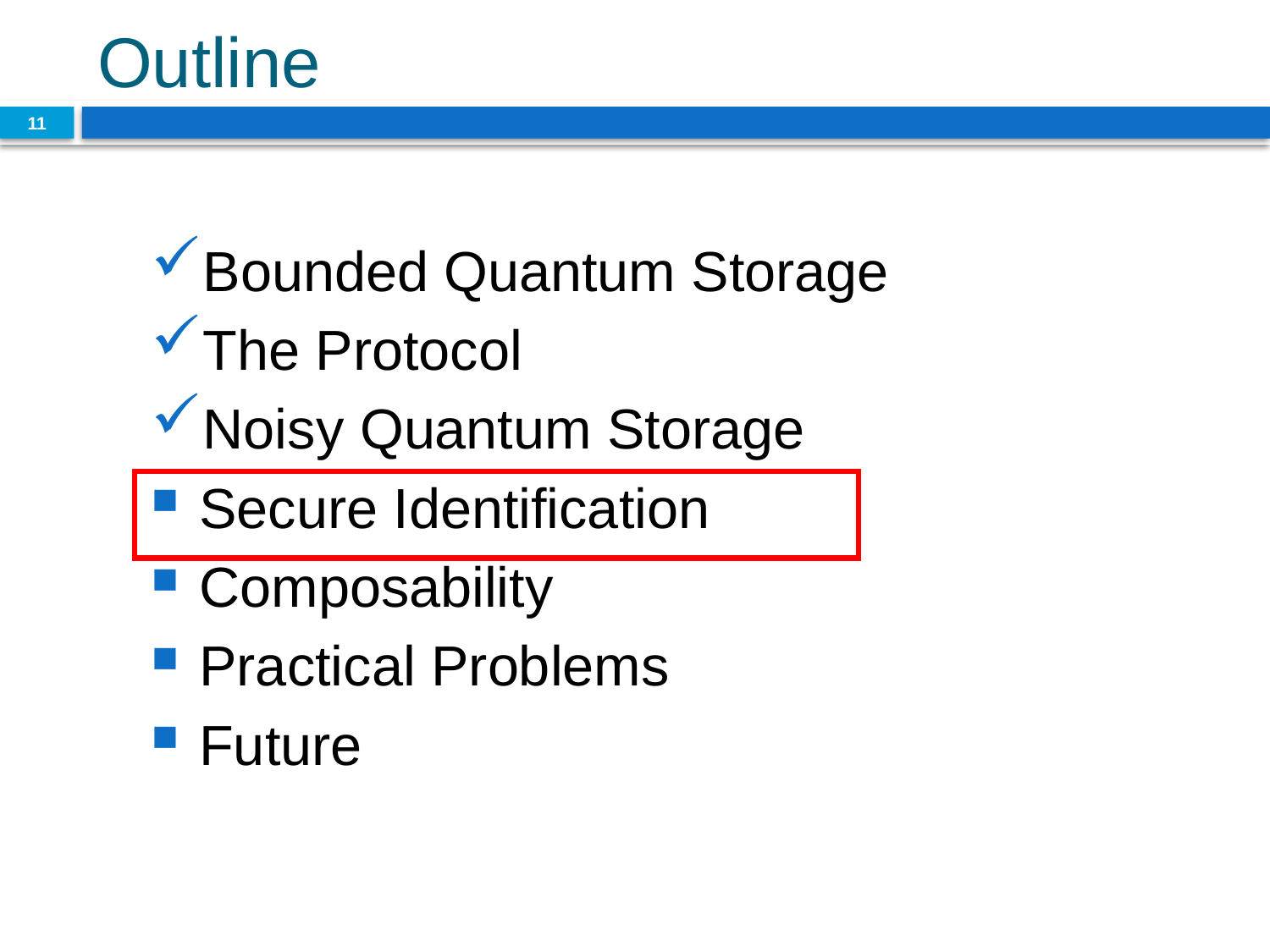

# Outline
11
Bounded Quantum Storage
The Protocol
Noisy Quantum Storage
Secure Identification
Composability
Practical Problems
Future